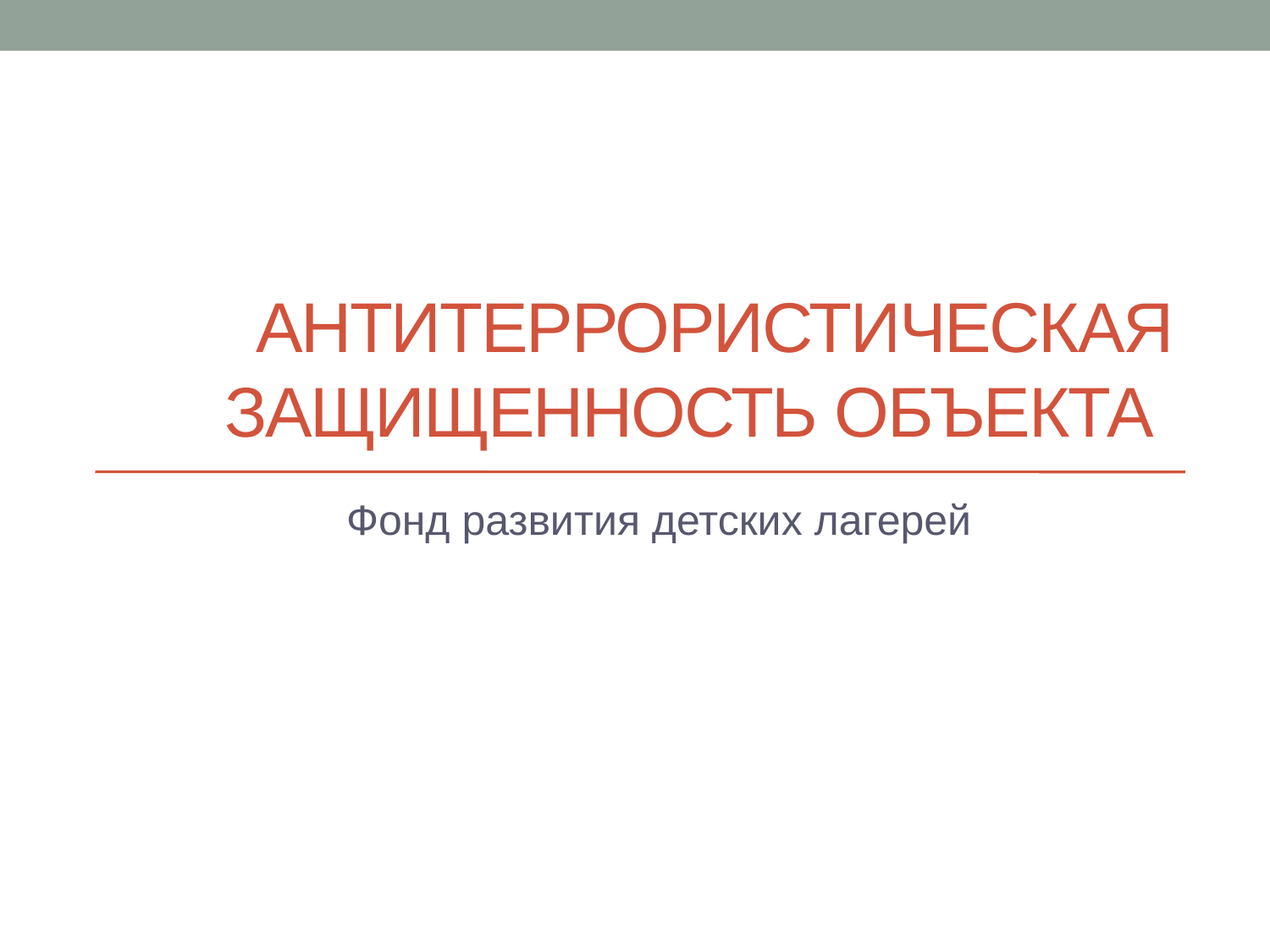

# Антитеррористическая защищенность объекта
Фонд развития детских лагерей